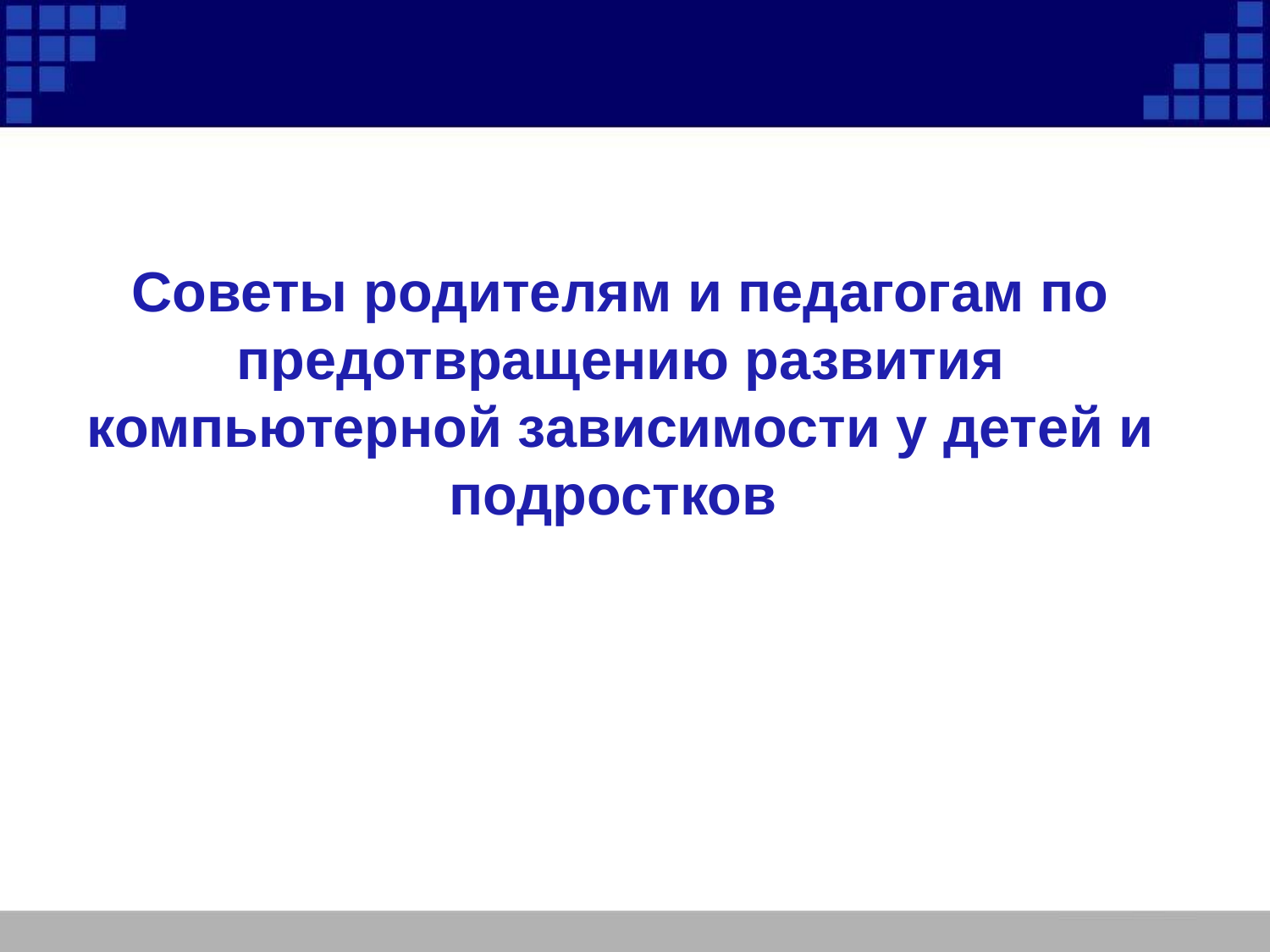

# Советы родителям и педагогам по предотвращению развития компьютерной зависимости у детей и подростков